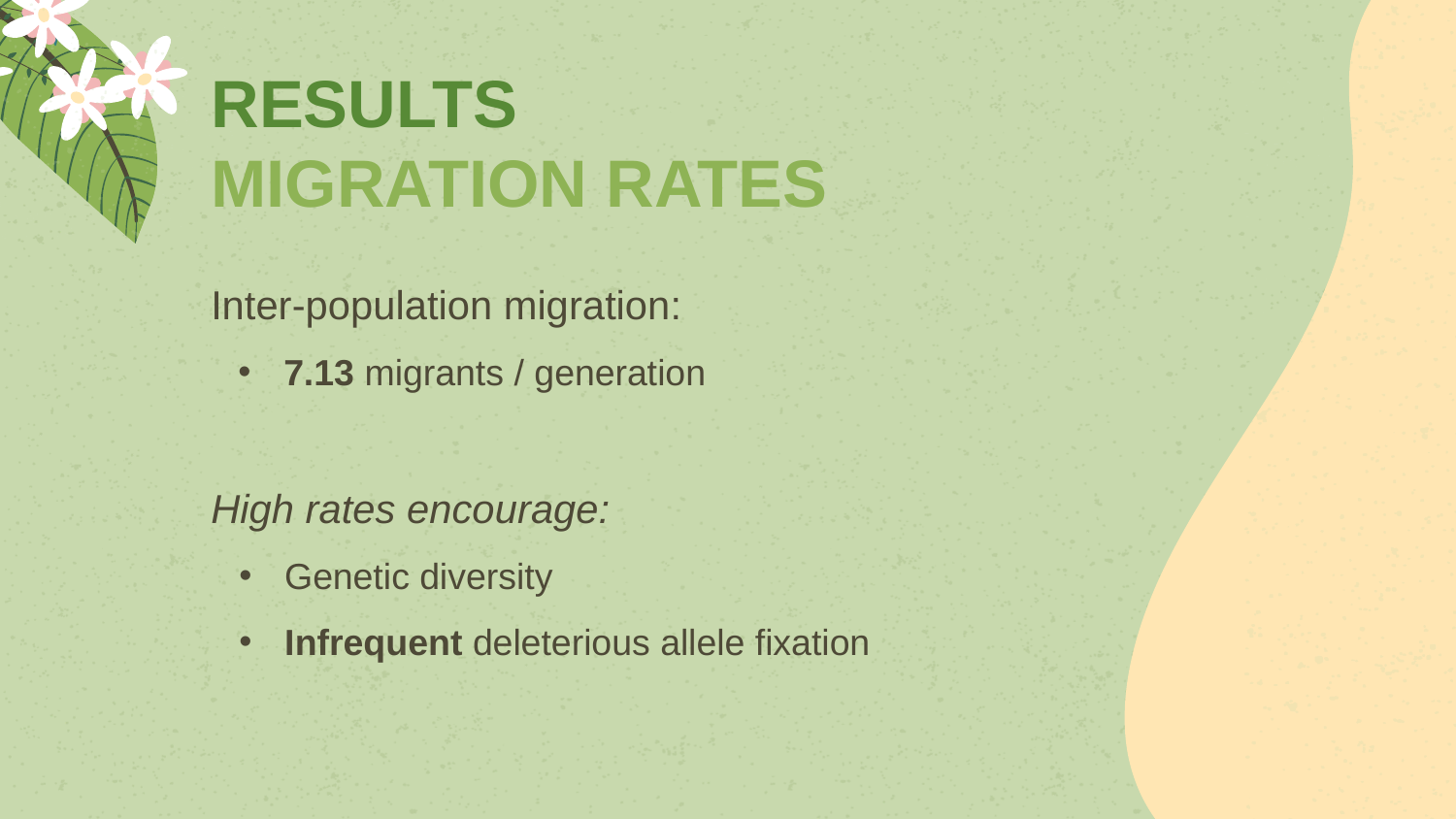

RESULTS
MIGRATION RATES
Inter-population migration:
7.13 migrants / generation

High rates encourage:
Genetic diversity
Infrequent deleterious allele fixation